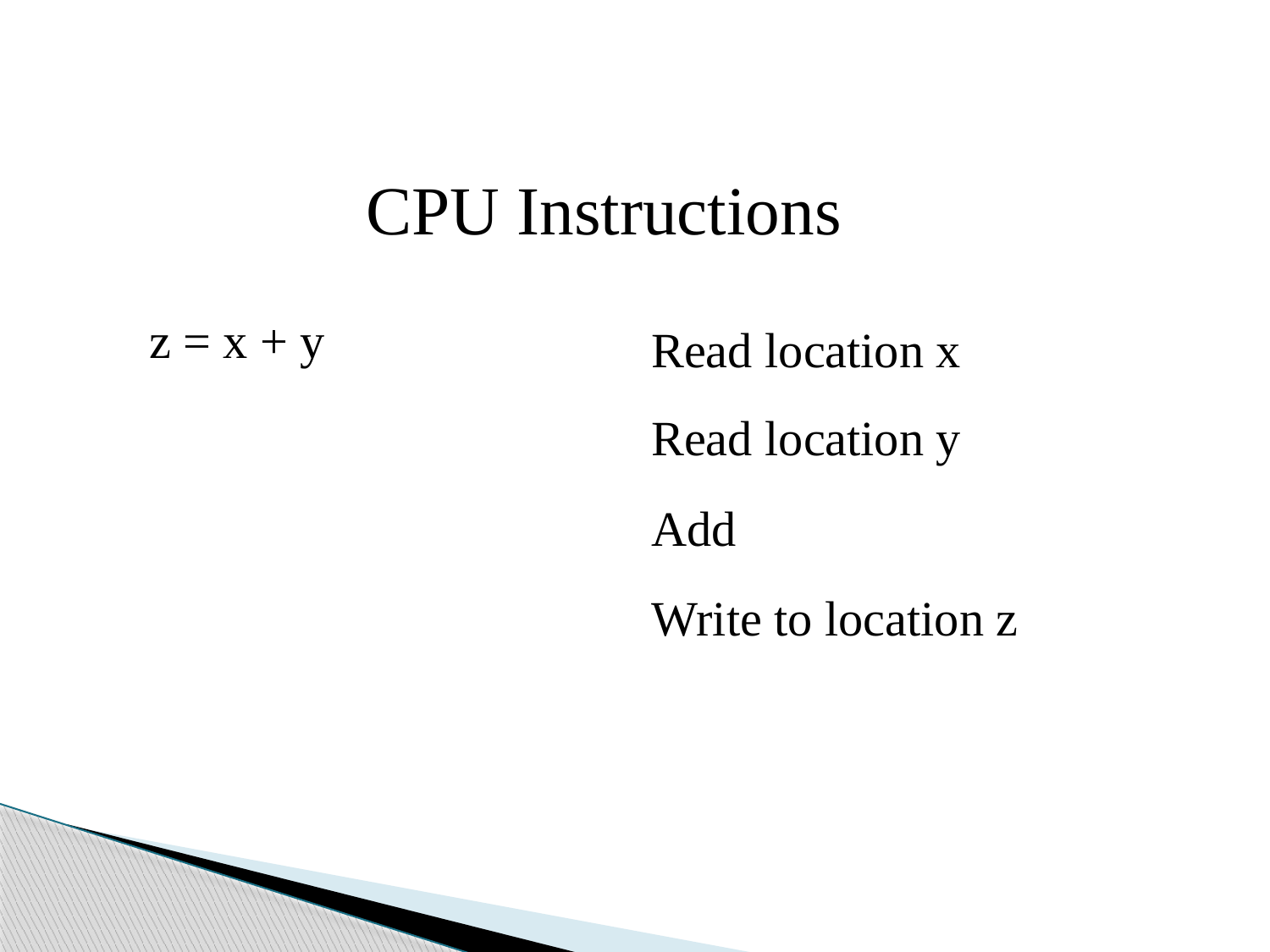

#
CPU Instructions

z = x + y
Read location x

Read location y

Add

Write to location z